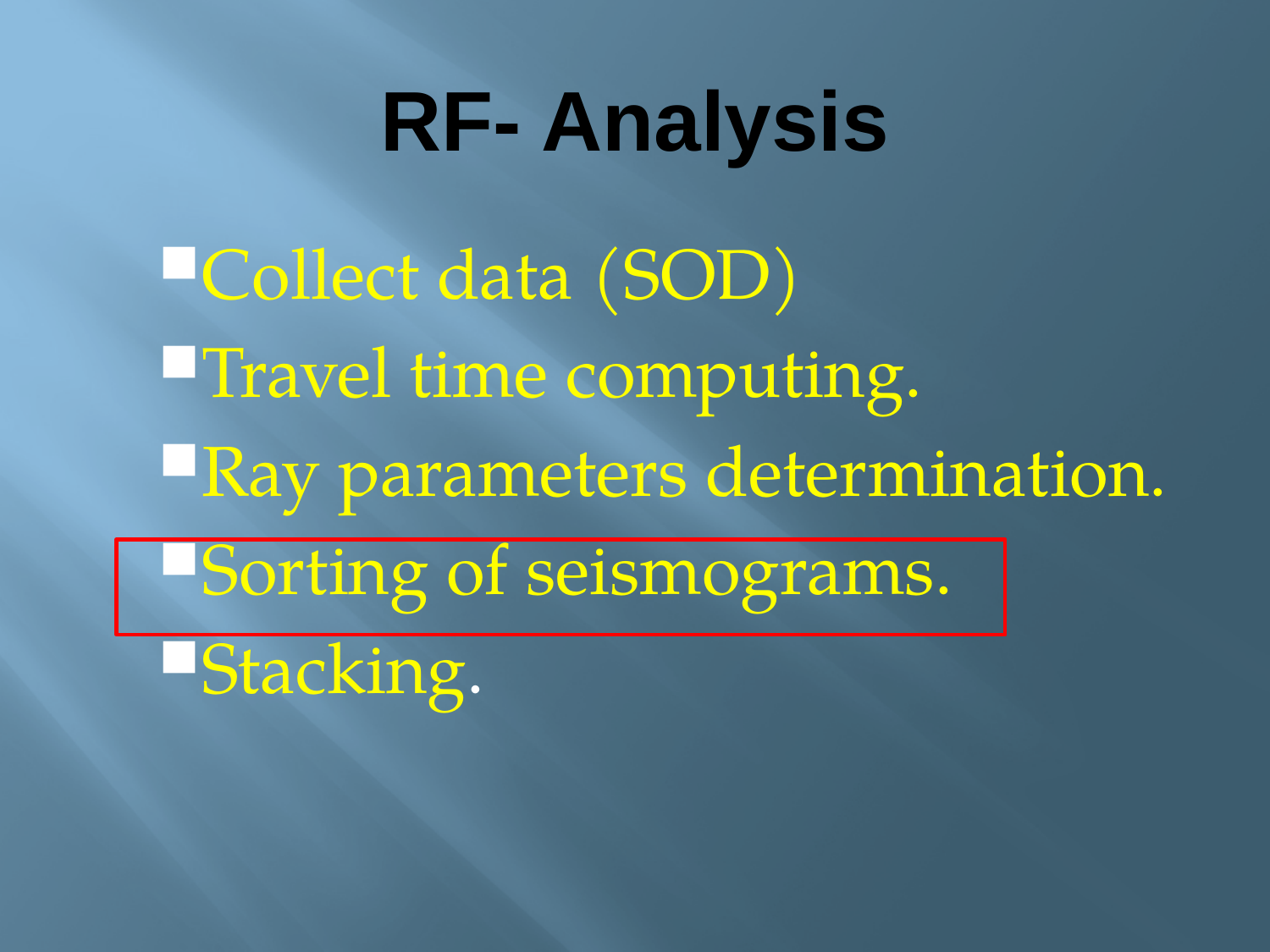

# RF- Analysis
Collect data (SOD)
Travel time computing.
Ray parameters determination.
Sorting of seismograms.
Stacking.